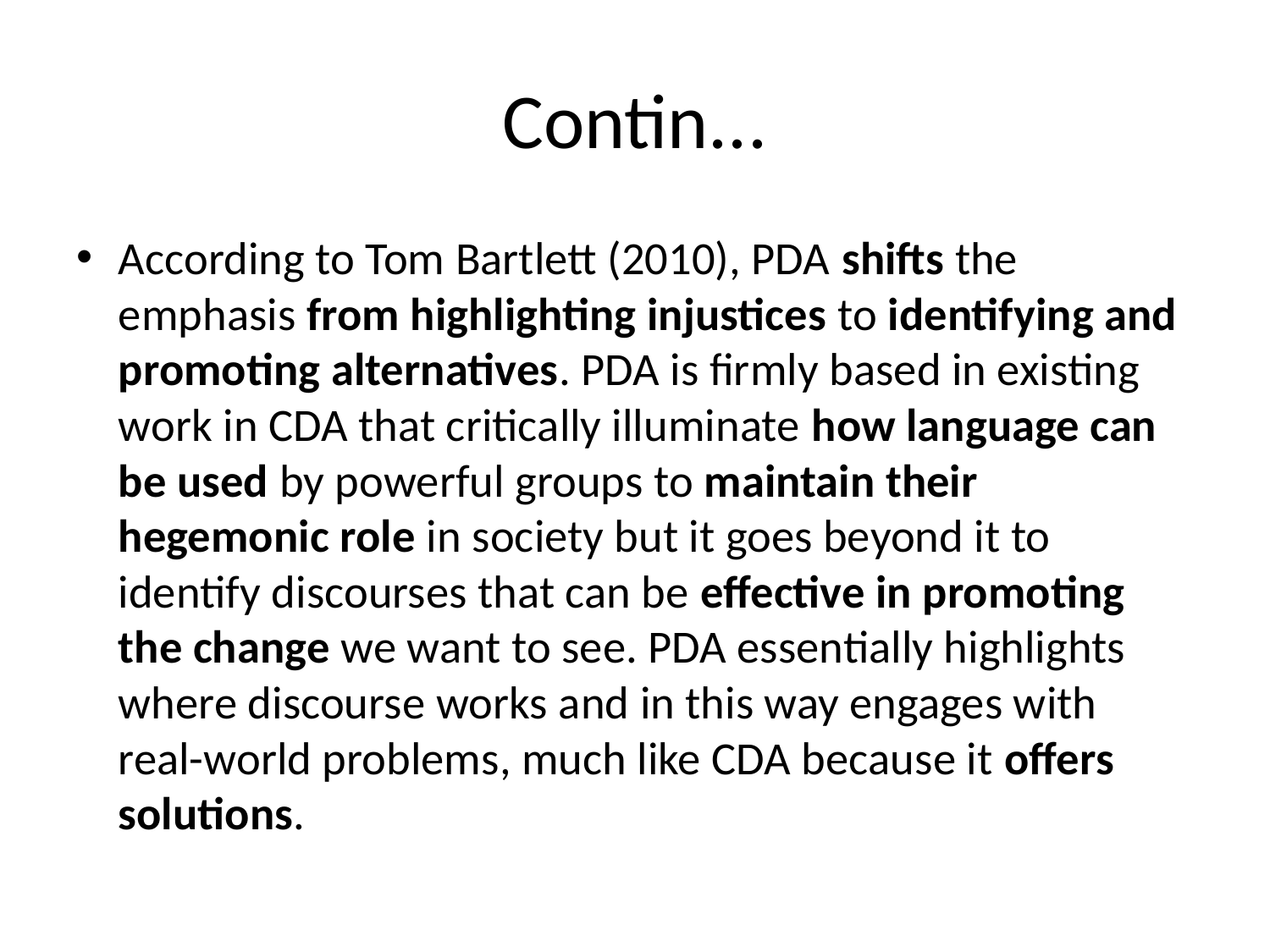

# Contin...
According to Tom Bartlett (2010), PDA shifts the emphasis from highlighting injustices to identifying and promoting alternatives. PDA is firmly based in existing work in CDA that critically illuminate how language can be used by powerful groups to maintain their hegemonic role in society but it goes beyond it to identify discourses that can be effective in promoting the change we want to see. PDA essentially highlights where discourse works and in this way engages with real-world problems, much like CDA because it offers solutions.